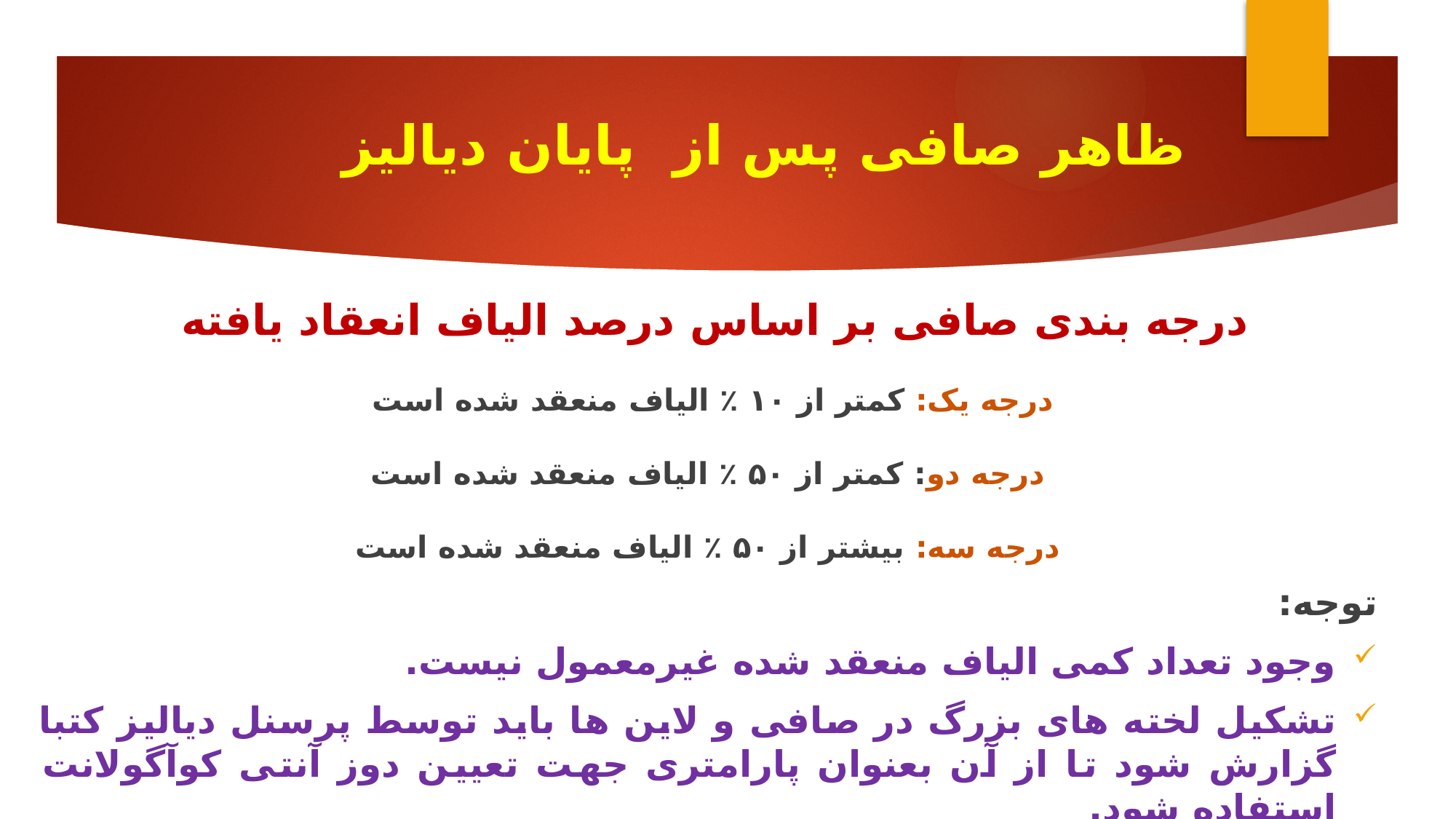

# ظاهر صافی پس از  پایان دیالیز
درجه بندی صافی بر اساس درصد الیاف انعقاد یافته
درجه یک: کمتر از ۱۰ ٪ الیاف منعقد شده است
درجه دو: کمتر از ۵۰ ٪ الیاف منعقد شده است
درجه سه: بیشتر از ۵۰ ٪ الیاف منعقد شده است
توجه:
وجود تعداد کمی الیاف منعقد شده غیرمعمول نیست.
تشکیل لخته های بزرگ در صافی و لاین ها باید توسط پرسنل دیالیز کتبا گزارش شود تا از آن بعنوان پارامتری جهت تعیین دوز آنتی کوآگولانت استفاده شود.